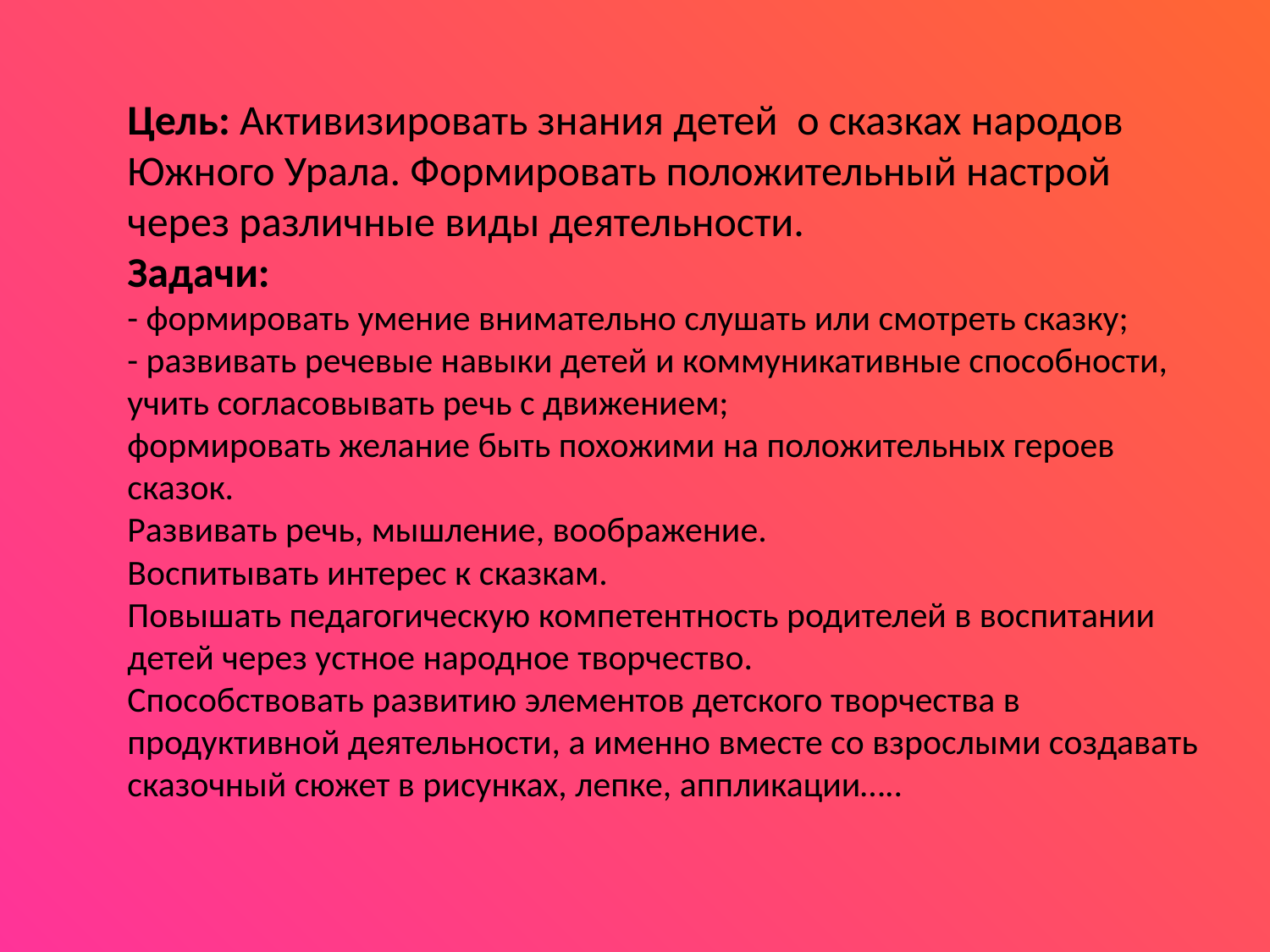

Цель: Активизировать знания детей  о сказках народов Южного Урала. Формировать положительный настрой через различные виды деятельности.
Задачи:
- формировать умение внимательно слушать или смотреть сказку;
- развивать речевые навыки детей и коммуникативные способности, учить согласовывать речь с движением;
формировать желание быть похожими на положительных героев сказок.
Развивать речь, мышление, воображение.
Воспитывать интерес к сказкам.
Повышать педагогическую компетентность родителей в воспитании детей через устное народное творчество.
Способствовать развитию элементов детского творчества в продуктивной деятельности, а именно вместе со взрослыми создавать сказочный сюжет в рисунках, лепке, аппликации…..